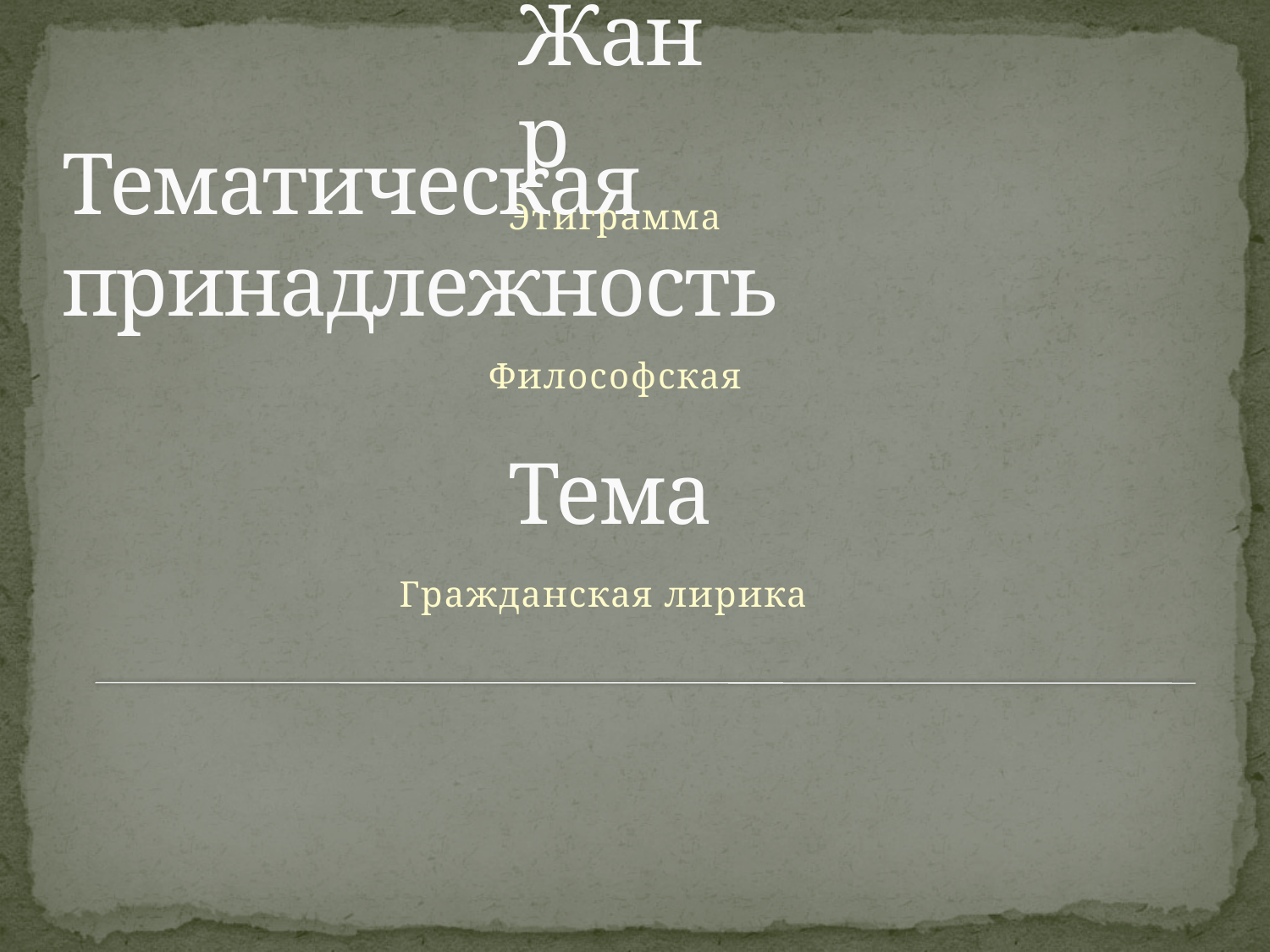

# Жанр
Тематическая принадлежность
Этиграмма
Философская
Тема
Гражданская лирика